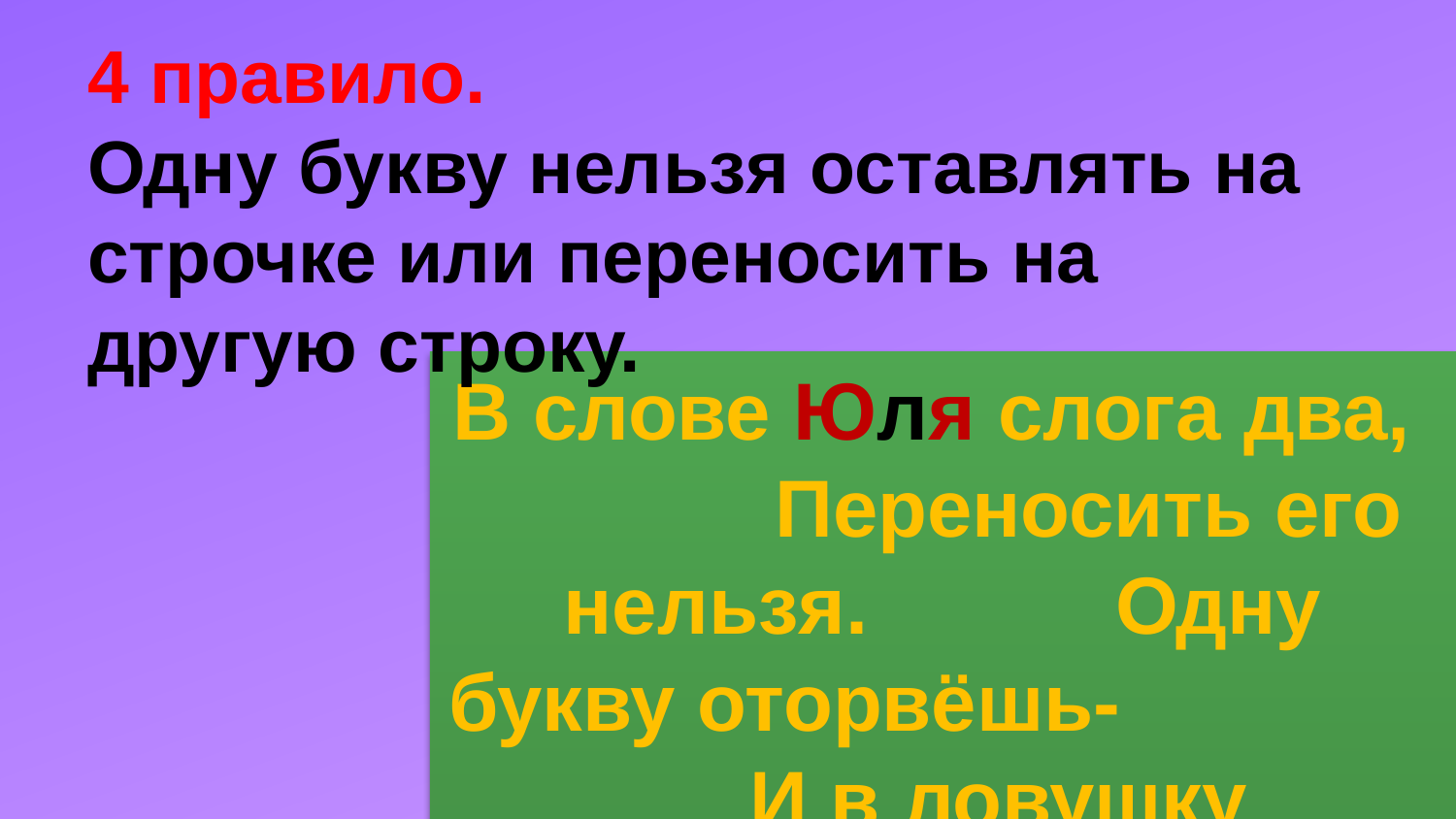

# 4 правило. Одну букву нельзя оставлять на строчке или переносить на другую строку.
В слове Юля слога два,               Переносить его нельзя.           Одну букву оторвёшь-                    И в ловушку попадешь.